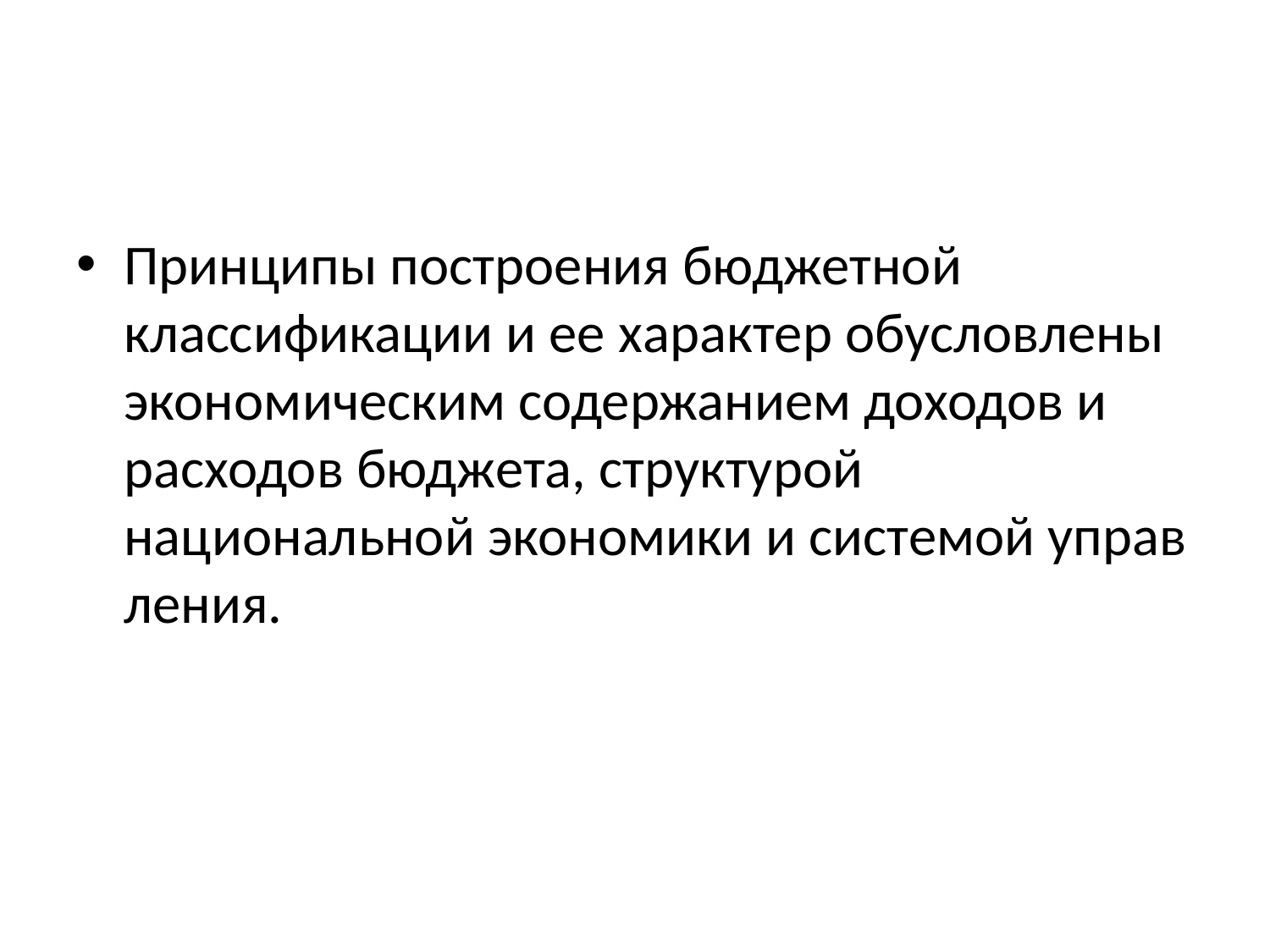

#
Принципы построения бюджетной классификации и ее харак­тер обусловлены экономическим содержанием доходов и расходов бюджета, структурой национальной экономики и системой управ­ления.